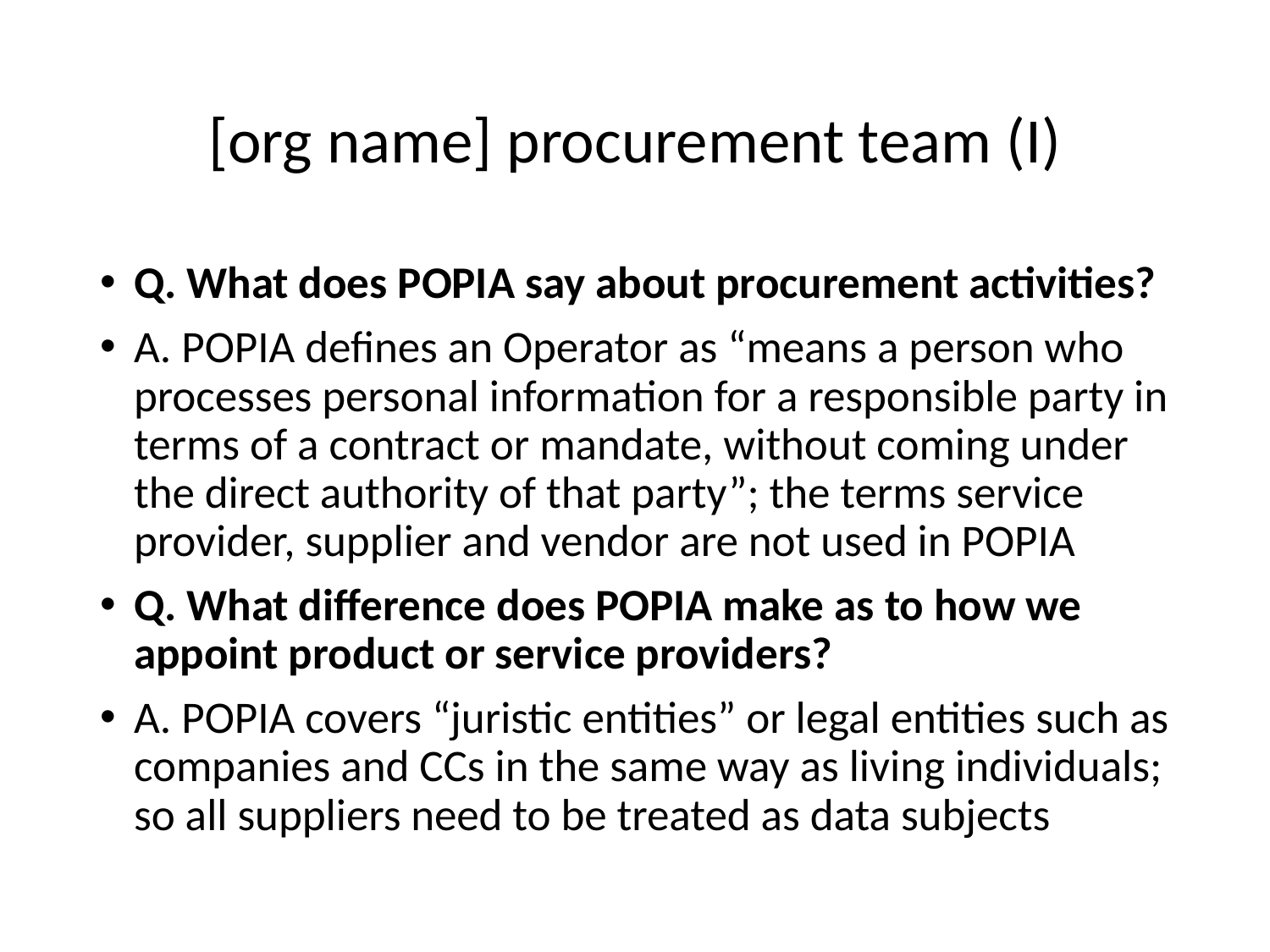

# [org name] procurement team (I)
Q. What does POPIA say about procurement activities?
A. POPIA defines an Operator as “means a person who processes personal information for a responsible party in terms of a contract or mandate, without coming under the direct authority of that party”; the terms service provider, supplier and vendor are not used in POPIA
Q. What difference does POPIA make as to how we appoint product or service providers?
A. POPIA covers “juristic entities” or legal entities such as companies and CCs in the same way as living individuals; so all suppliers need to be treated as data subjects